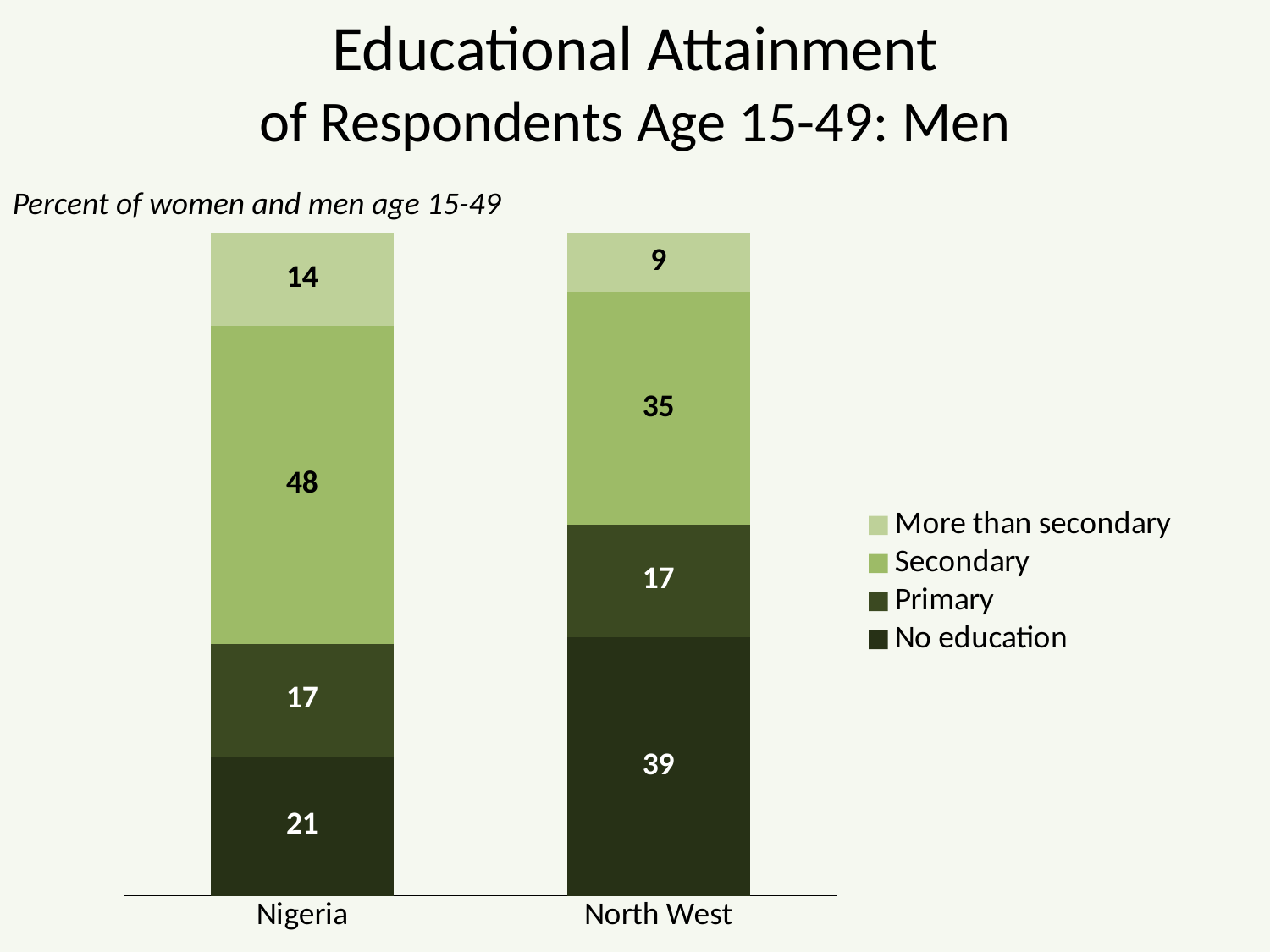

# Educational Attainment of Respondents Age 15-49: Men
Percent of women and men age 15-49

### Chart

| Category | No education | Primary | Secondary | More than secondary |
|---|---|---|---|---|
| Nigeria | 21.0 | 17.0 | 48.0 | 14.0 |
| North West | 39.0 | 17.0 | 35.0 | 9.0 |